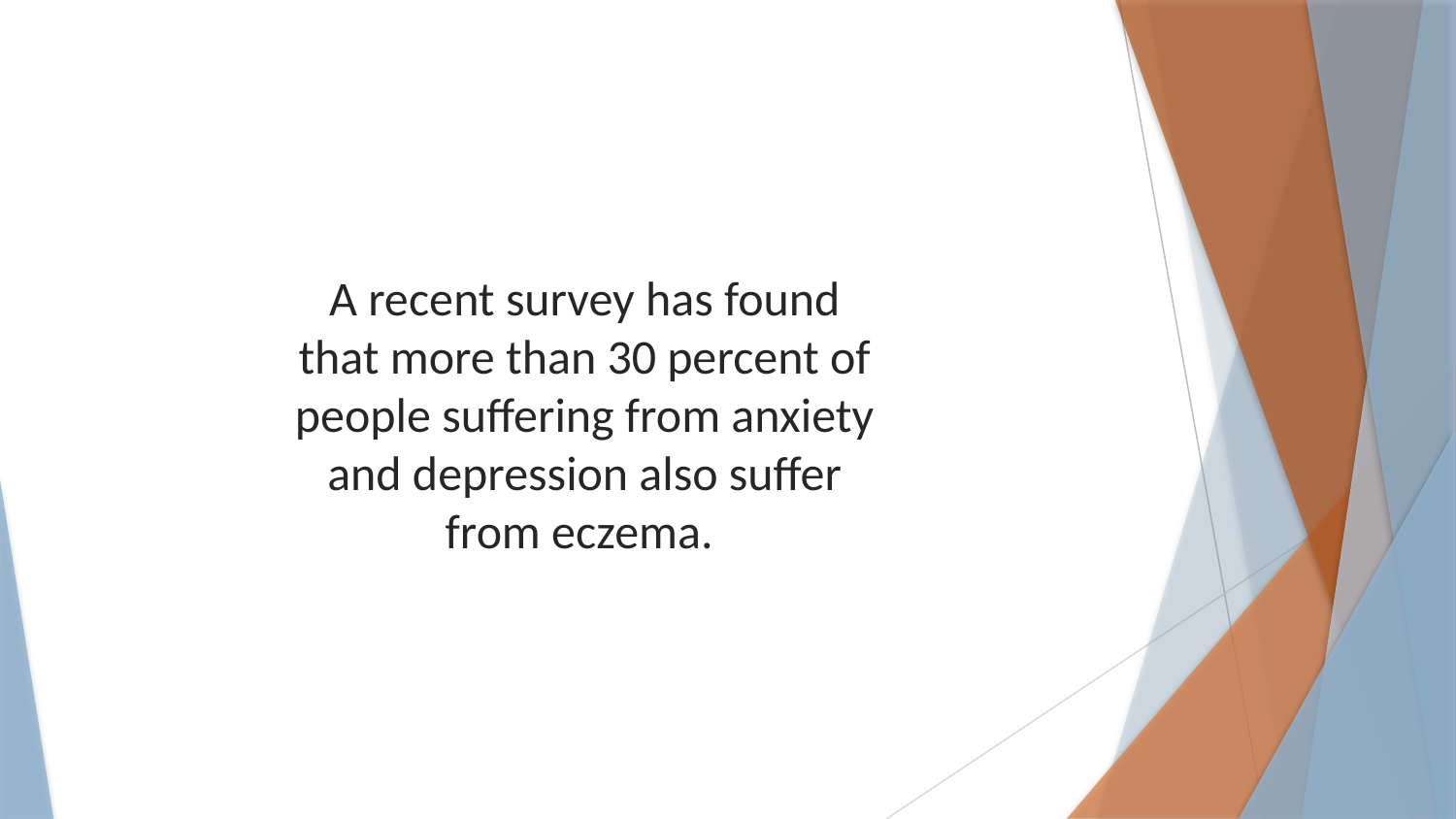

A recent survey has found that more than 30 percent of people suffering from anxiety and depression also suffer from eczema.